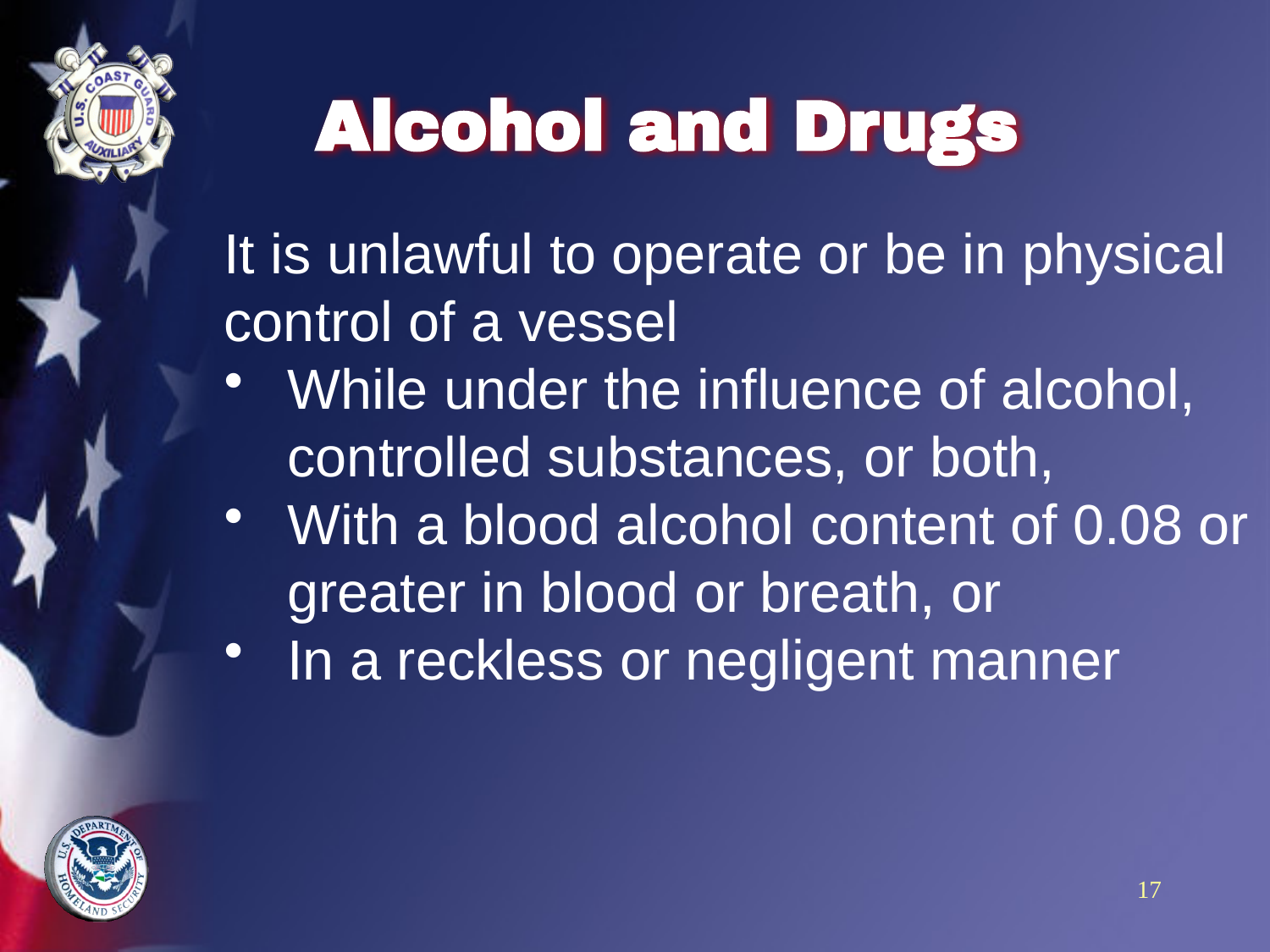

# Alcohol and Drugs
It is unlawful to operate or be in physical control of a vessel
While under the influence of alcohol, controlled substances, or both,
With a blood alcohol content of 0.08 or greater in blood or breath, or
In a reckless or negligent manner
17